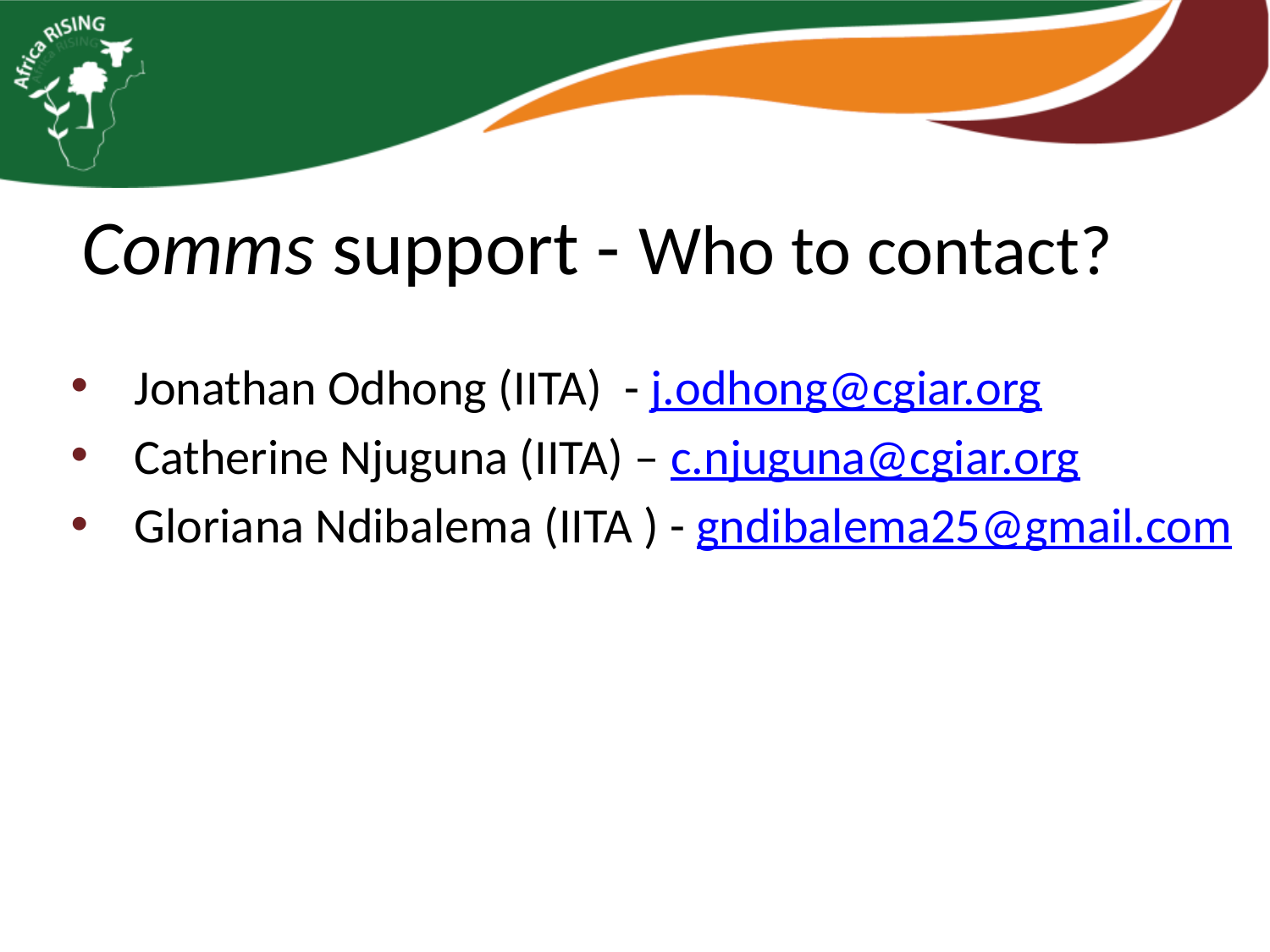

Comms support - Who to contact?
Jonathan Odhong (IITA)  - j.odhong@cgiar.org
Catherine Njuguna (IITA) – c.njuguna@cgiar.org
Gloriana Ndibalema (IITA ) - gndibalema25@gmail.com